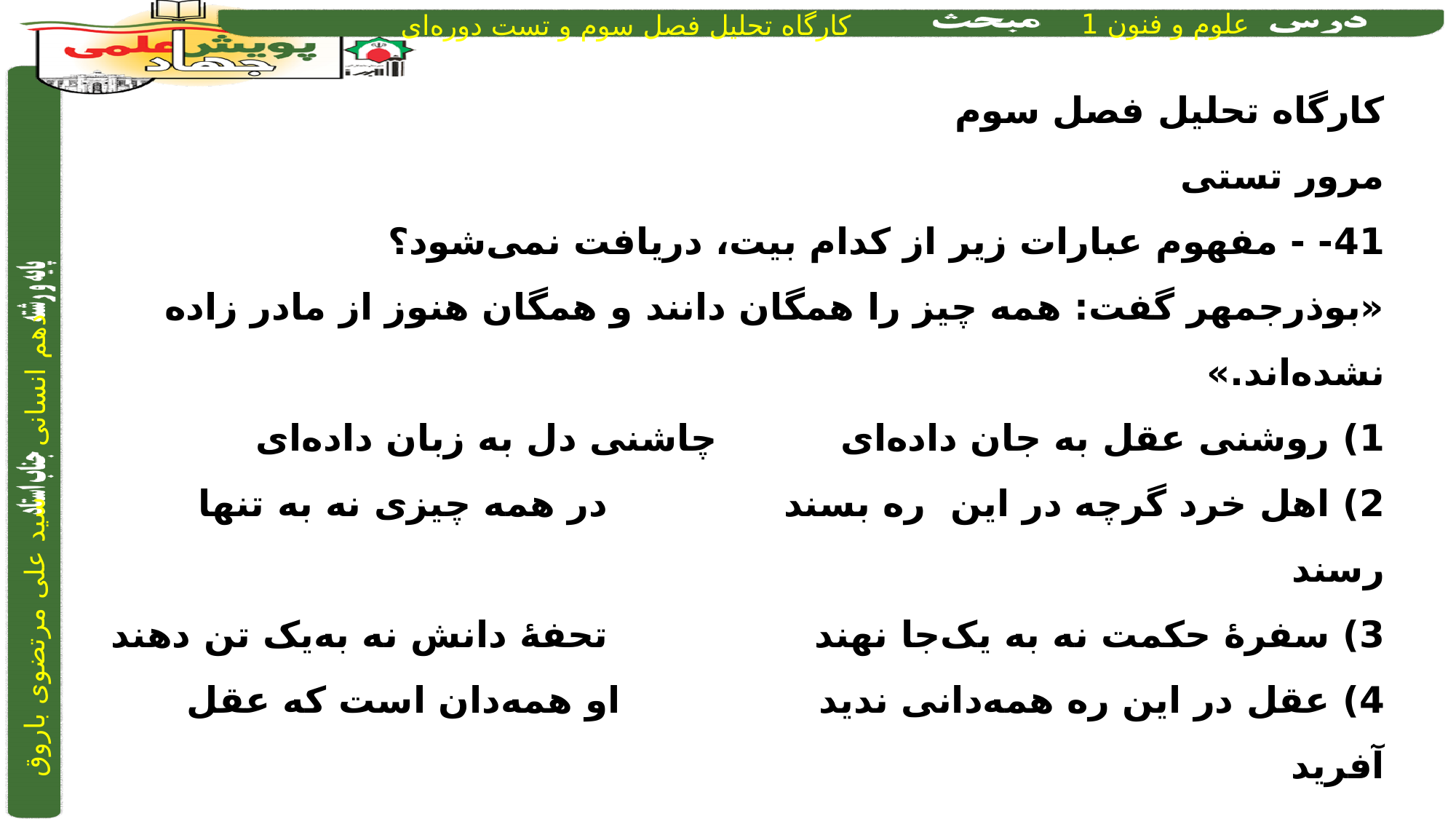

کارگاه تحلیل فصل سوم
مرور تستی
41- - مفهوم عبارات زیر از کدام بیت، دریافت نمی‌شود؟
«بوذرجمهر گفت: همه چیز را همگان دانند و همگان هنوز از مادر زاده نشده‌اند.»
1)	 روشنی عقل به جان داده‌ای	 		 چاشنی دل به زبان داده‌ای
2)	 اهل خرد گرچه در این  ره بسند 		 	 در همه چیزی نه به تنها رسند
3)	 سفرۀ حکمت نه به یک‌جا نهند		 	 تحفۀ دانش نه به‌یک تن دهند
4)	 عقل در این ره همه‌دانی ندید	 		او همه‌دان است که عقل آفرید